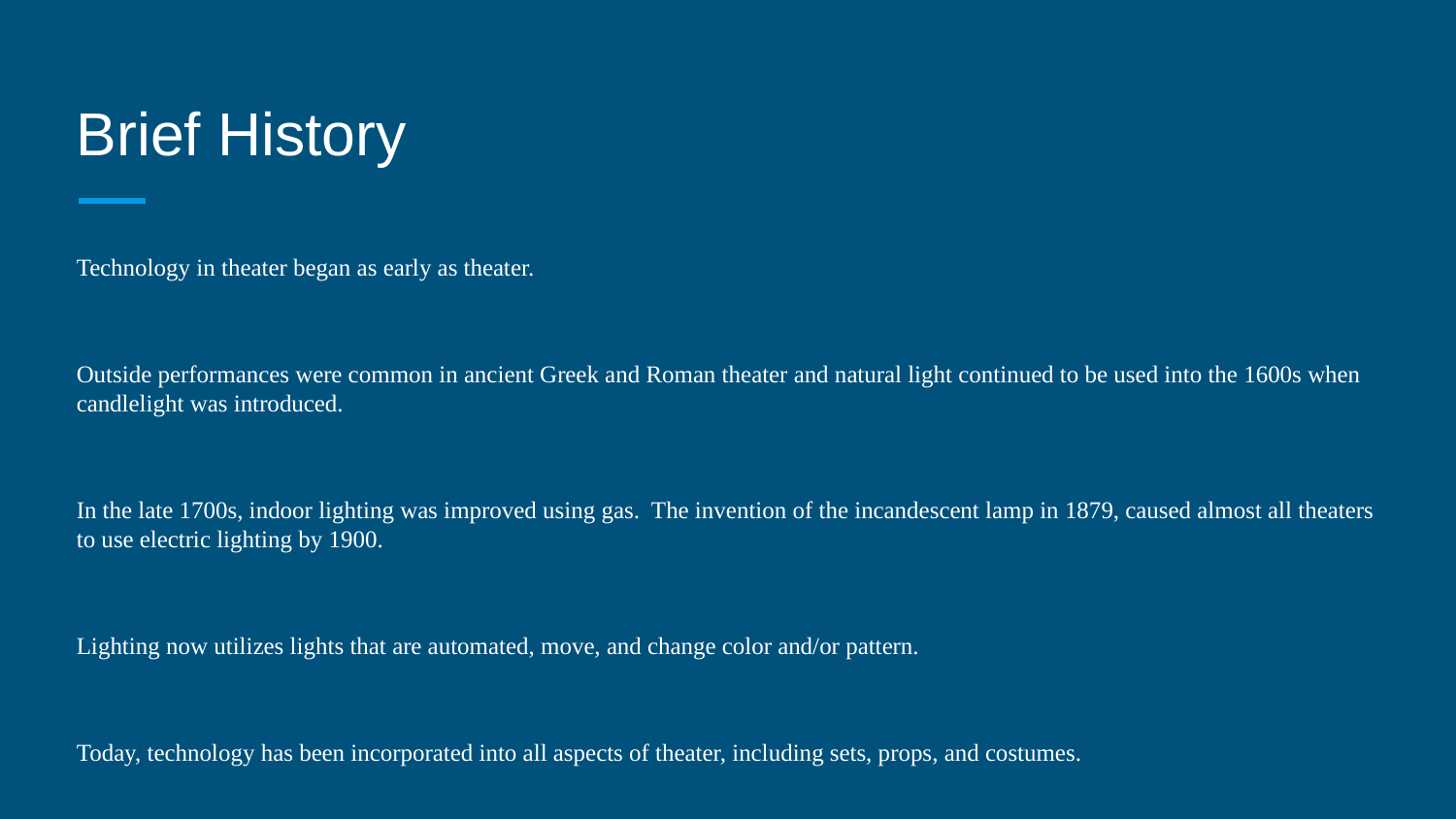

# Brief History
Technology in theater began as early as theater.

Outside performances were common in ancient Greek and Roman theater and natural light continued to be used into the 1600s when candlelight was introduced.

In the late 1700s, indoor lighting was improved using gas.  The invention of the incandescent lamp in 1879, caused almost all theaters to use electric lighting by 1900.

Lighting now utilizes lights that are automated, move, and change color and/or pattern.

Today, technology has been incorporated into all aspects of theater, including sets, props, and costumes.